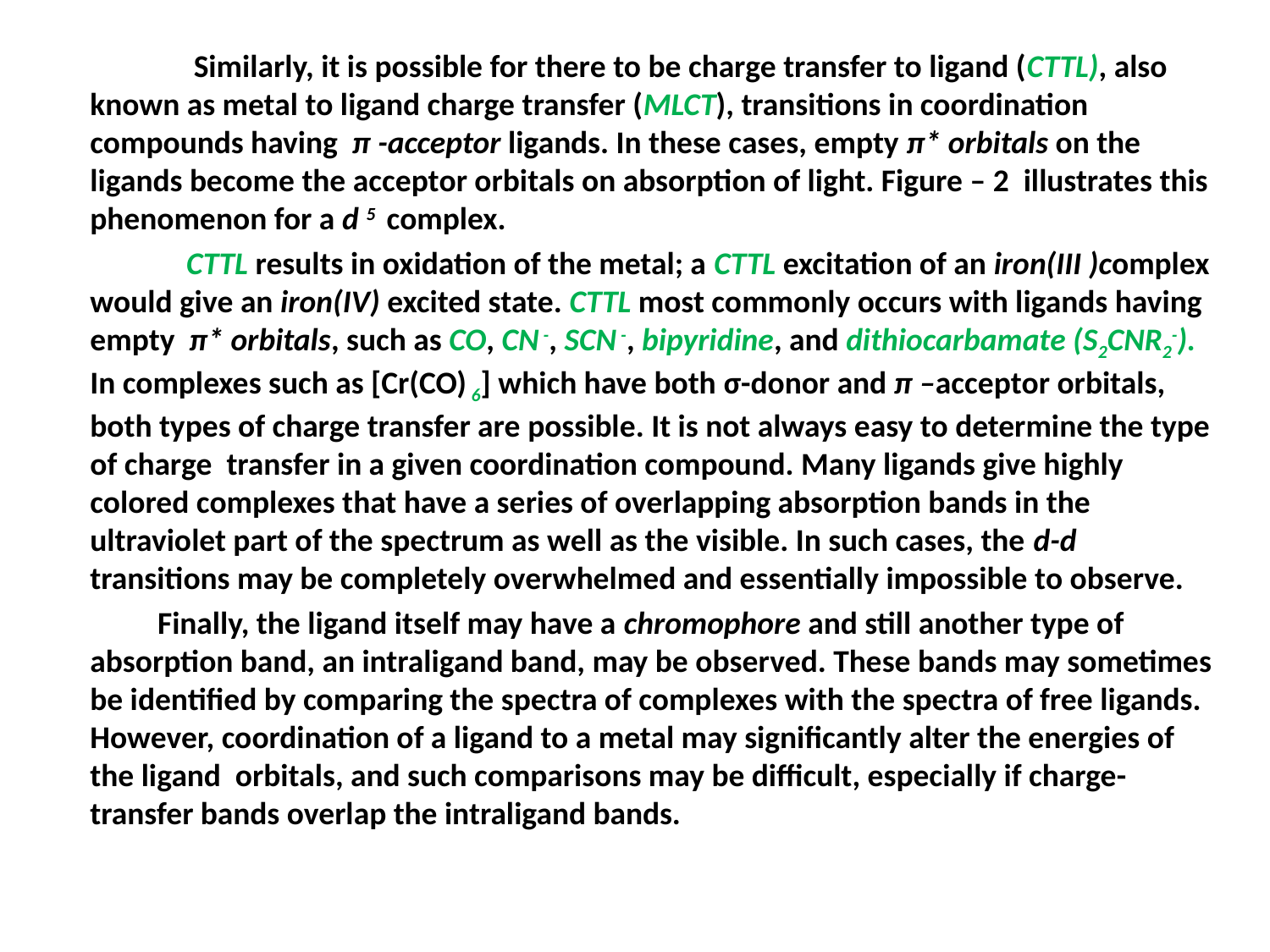

Similarly, it is possible for there to be charge transfer to ligand (CTTL), also known as metal to ligand charge transfer (MLCT), transitions in coordination compounds having  π -acceptor ligands. In these cases, empty π* orbitals on the ligands become the acceptor orbitals on absorption of light. Figure – 2  illustrates this phenomenon for a d 5  complex.
                    CTTL results in oxidation of the metal; a CTTL excitation of an iron(III )complex would give an iron(IV) excited state. CTTL most commonly occurs with ligands having empty  π* orbitals, such as CO, CN -, SCN -, bipyridine, and dithiocarbamate (S2CNR2-). In complexes such as [Cr(CO) 6] which have both σ-donor and π –acceptor orbitals, both types of charge transfer are possible. It is not always easy to determine the type of charge  transfer in a given coordination compound. Many ligands give highly colored complexes that have a series of overlapping absorption bands in the ultraviolet part of the spectrum as well as the visible. In such cases, the d-d transitions may be completely overwhelmed and essentially impossible to observe.
                Finally, the ligand itself may have a chromophore and still another type of absorption band, an intraligand band, may be observed. These bands may sometimes be identified by comparing the spectra of complexes with the spectra of free ligands. However, coordination of a ligand to a metal may significantly alter the energies of the ligand  orbitals, and such comparisons may be difficult, especially if charge-transfer bands overlap the intraligand bands.